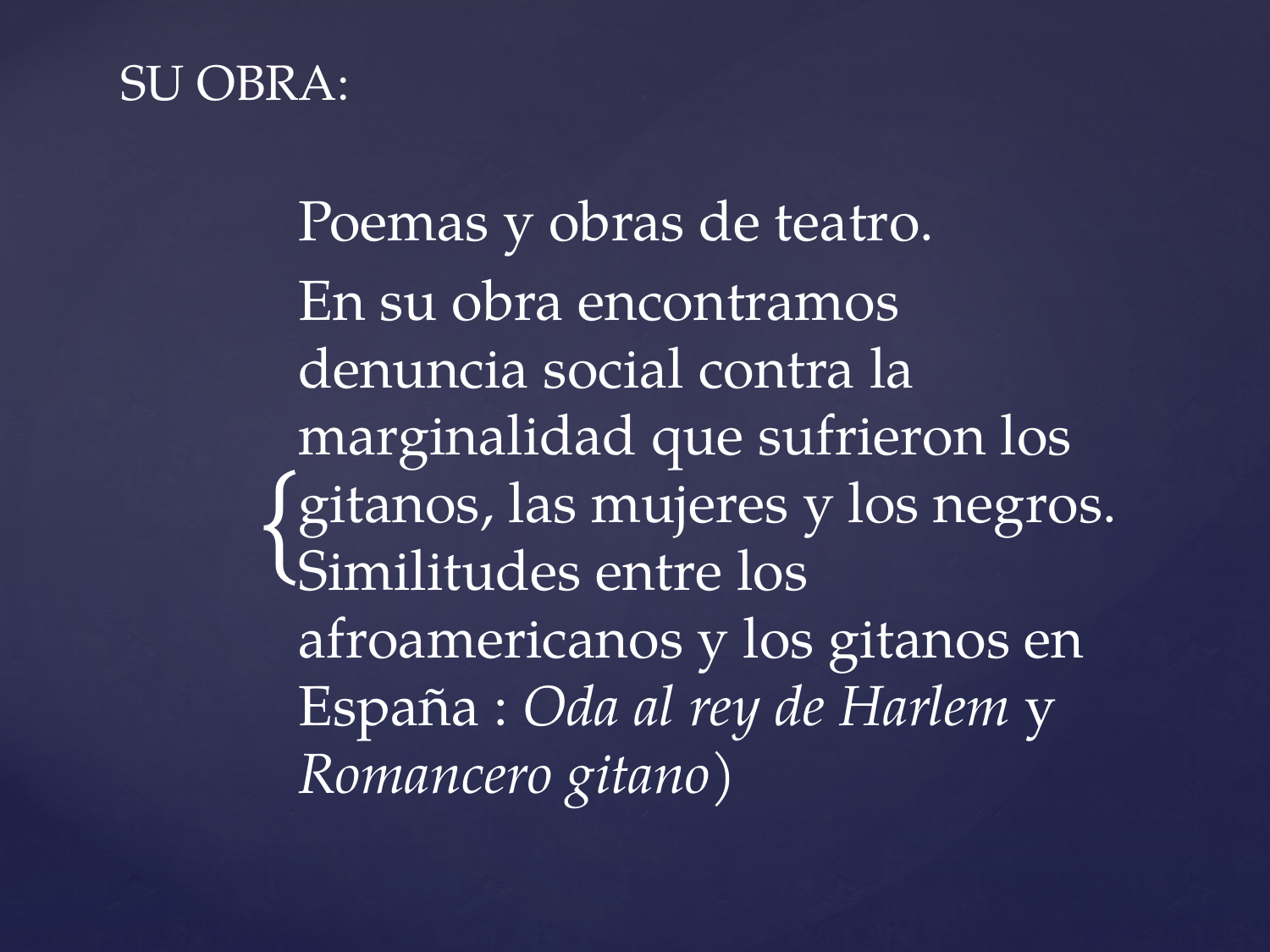

# SU OBRA:
Poemas y obras de teatro.
En su obra encontramos denuncia social contra la marginalidad que sufrieron los gitanos, las mujeres y los negros. Similitudes entre los afroamericanos y los gitanos en España : Oda al rey de Harlem y Romancero gitano)